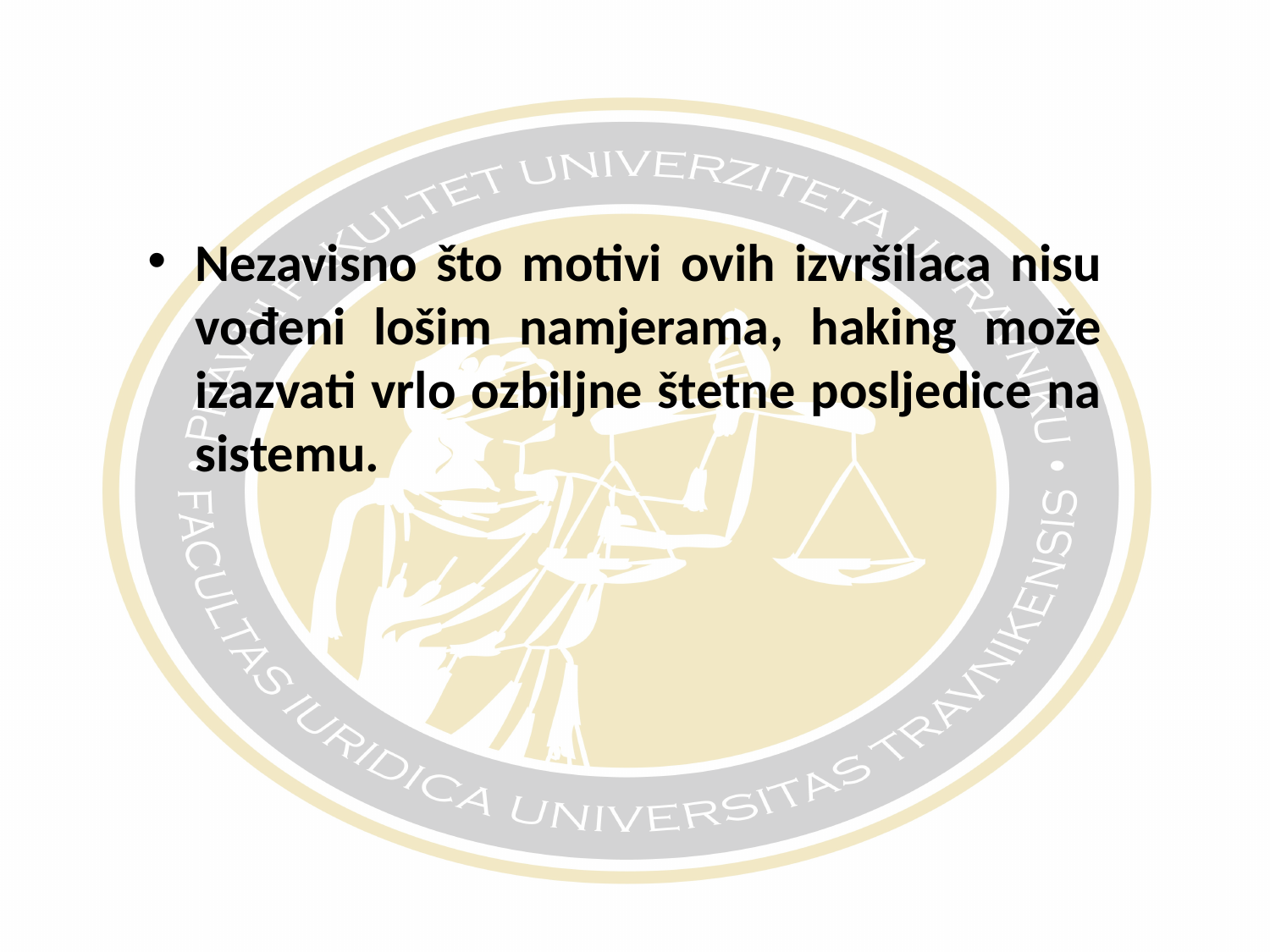

#
Nezavisno što motivi ovih izvršilaca nisu vođeni lošim namjerama, haking može izazvati vrlo ozbiljne štetne posljedice na sistemu.